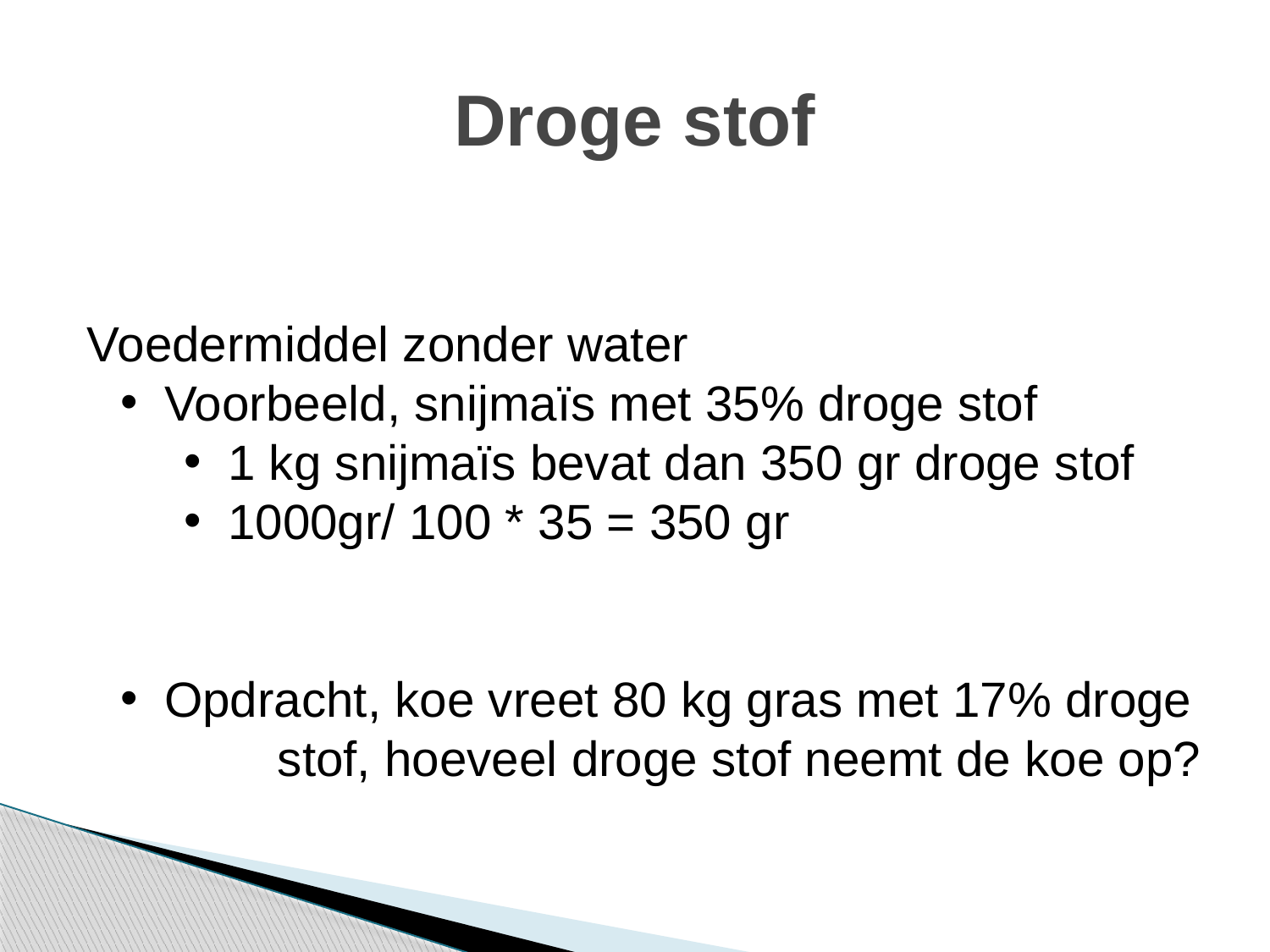

# Droge stof
Voedermiddel zonder water
 Voorbeeld, snijmaïs met 35% droge stof
 1 kg snijmaïs bevat dan 350 gr droge stof
 1000gr/ 100 * 35 = 350 gr

 Opdracht, koe vreet 80 kg gras met 17% droge
	stof, hoeveel droge stof neemt de koe op?